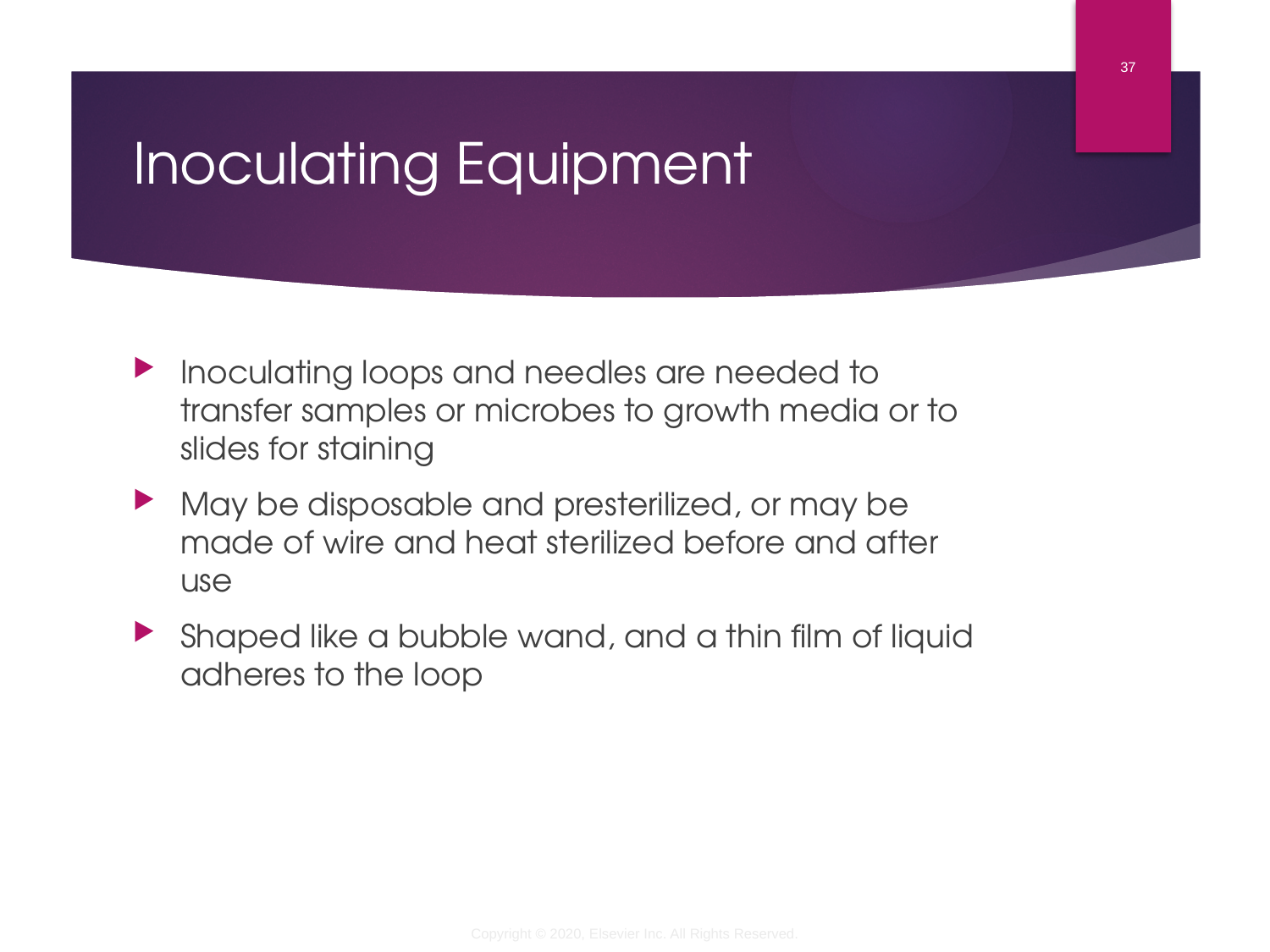

37

# Inoculating Equipment
Inoculating loops and needles are needed to transfer samples or microbes to growth media or to slides for staining
May be disposable and presterilized, or may be made of wire and heat sterilized before and after use
Shaped like a bubble wand, and a thin film of liquid adheres to the loop